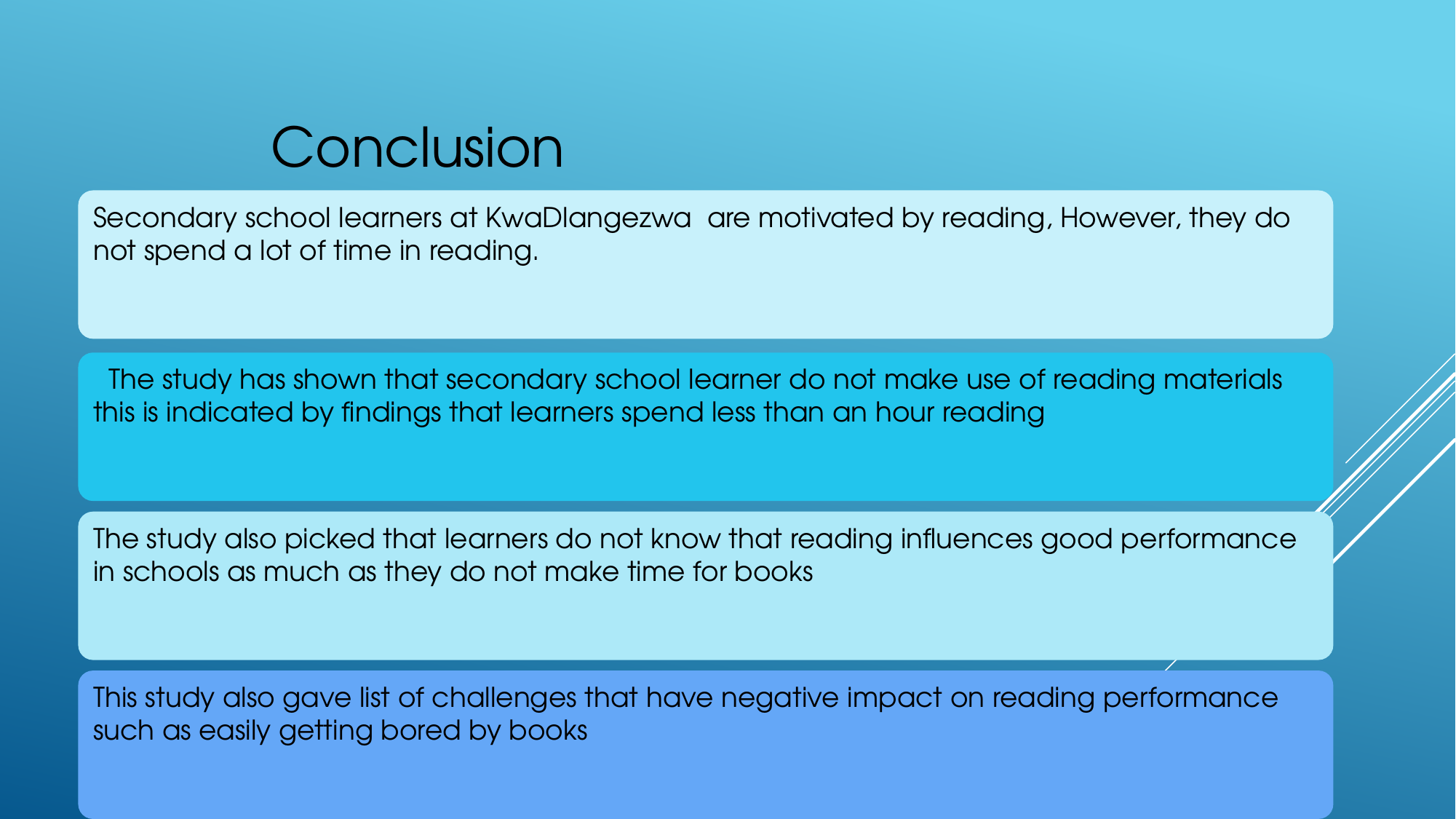

Conclusion
Secondary school learners at KwaDlangezwa  are motivated by reading, However, they do not spend a lot of time in reading.
  The study has shown that secondary school learner do not make use of reading materials this is indicated by findings that learners spend less than an hour reading

The study also picked that learners do not know that reading influences good performance in schools as much as they do not make time for books
This study also gave list of challenges that have negative impact on reading performance such as easily getting bored by books